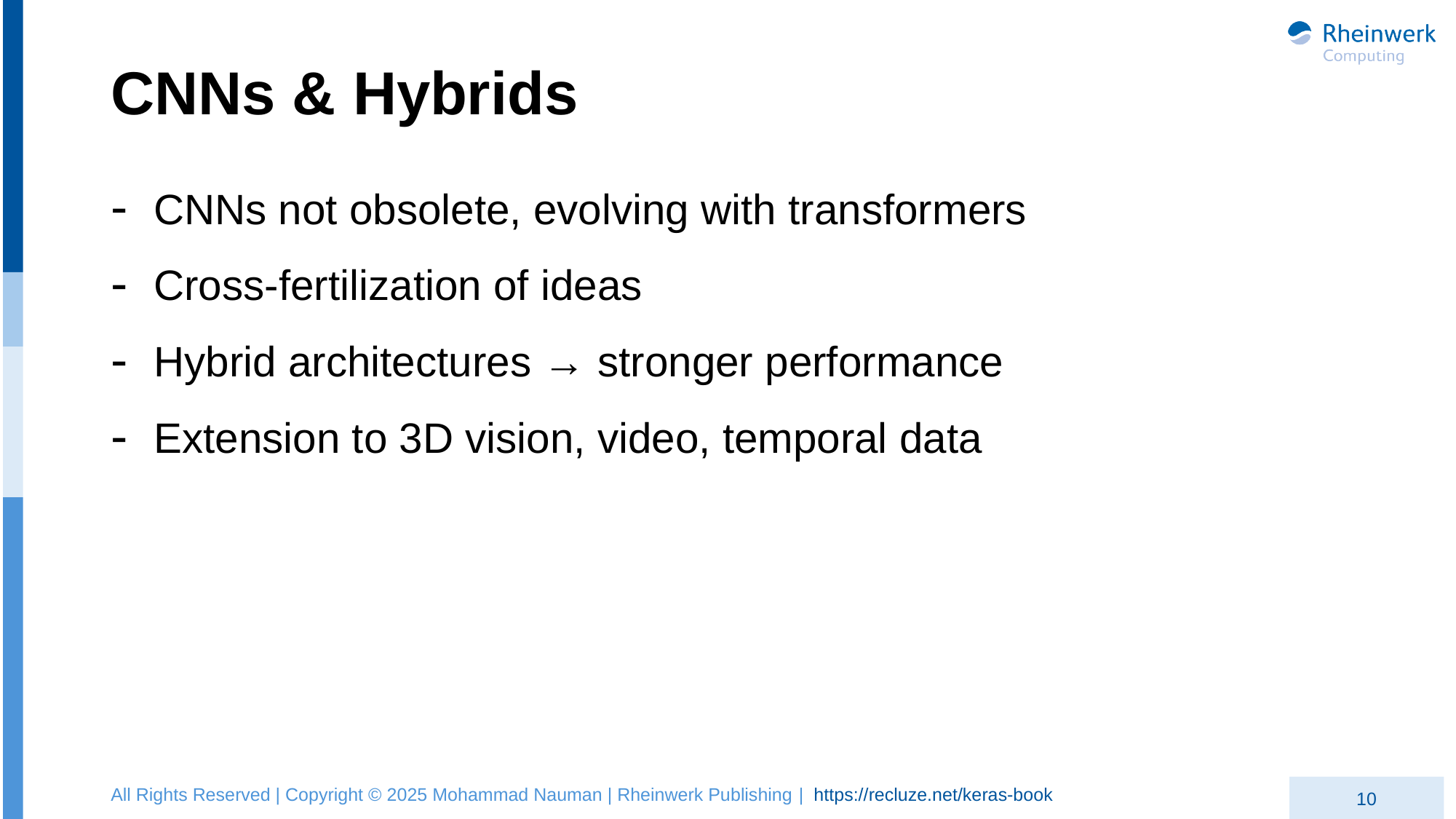

# CNNs & Hybrids
CNNs not obsolete, evolving with transformers
Cross-fertilization of ideas
Hybrid architectures → stronger performance
Extension to 3D vision, video, temporal data